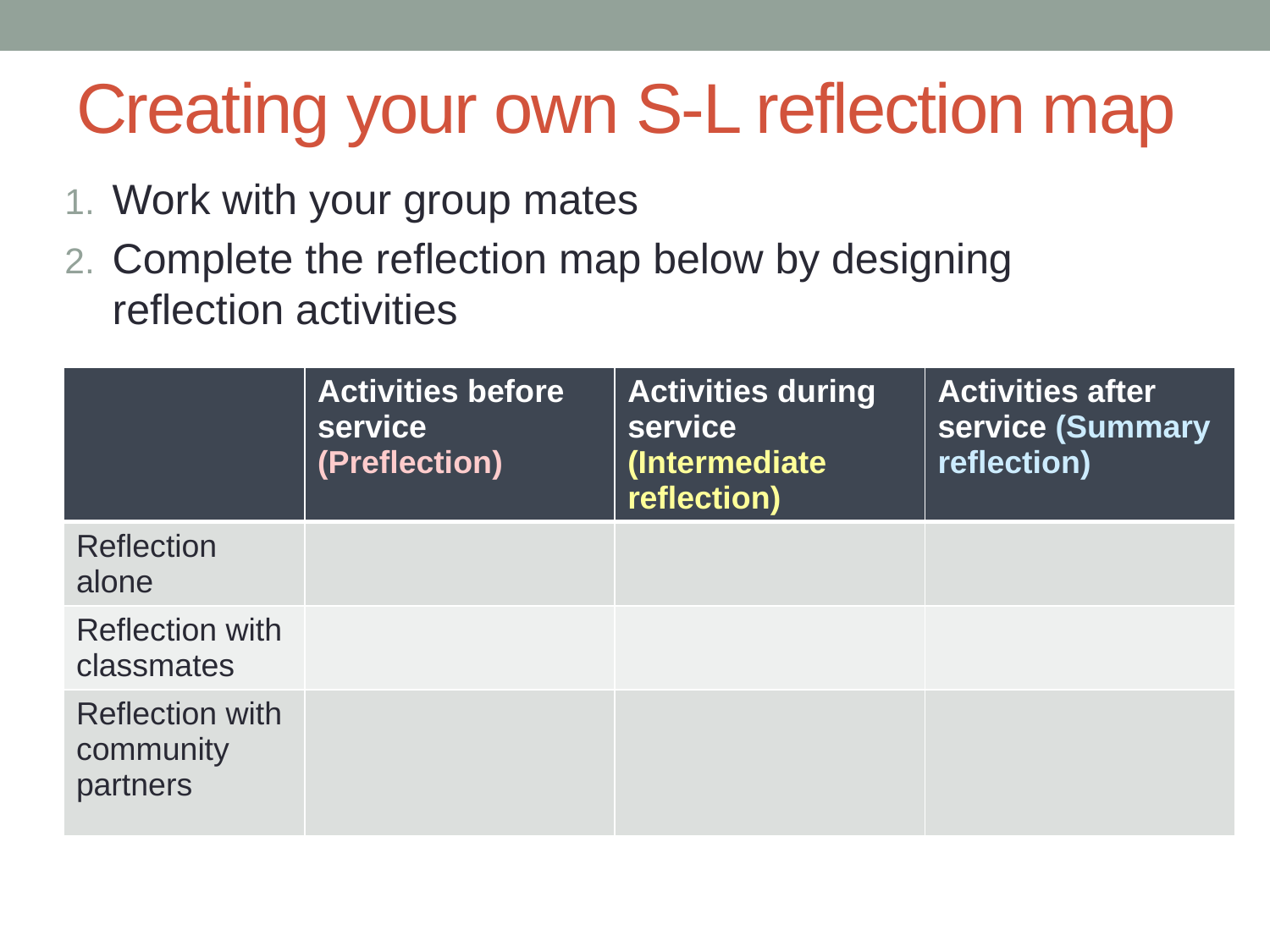

# Creating your own S-L reflection map
Work with your group mates
Complete the reflection map below by designing reflection activities

|  | Activities before service (Preflection) | Activities during service (Intermediate reflection) | Activities after service (Summary reflection) |
| --- | --- | --- | --- |
| Reflection alone |  |  |  |
| Reflection with classmates |  |  |  |
| Reflection with community partners |  |  |  |